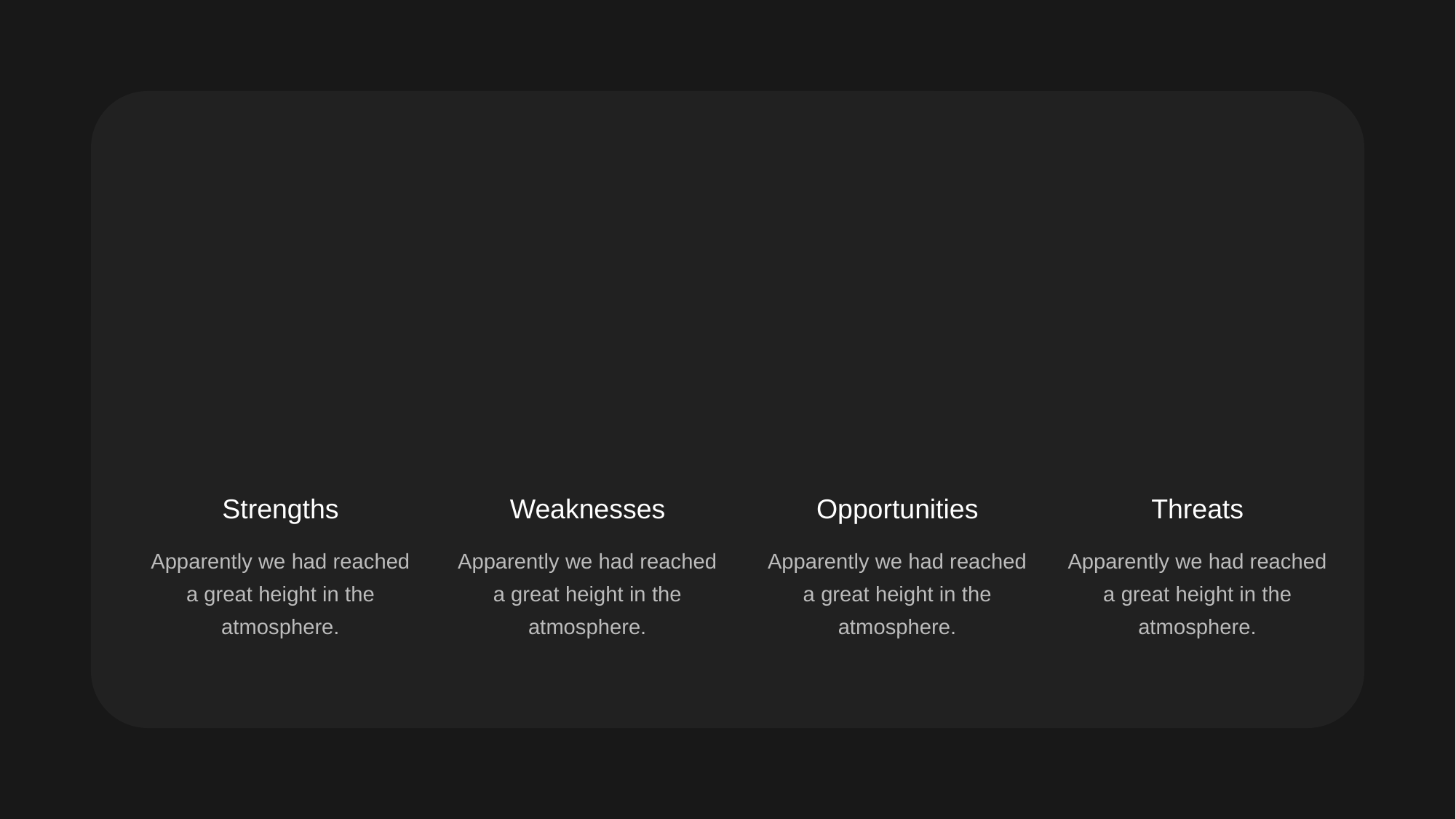

Strengths
Apparently we had reached a great height in the atmosphere.
Weaknesses
Apparently we had reached a great height in the atmosphere.
Opportunities
Apparently we had reached a great height in the atmosphere.
Threats
Apparently we had reached a great height in the atmosphere.